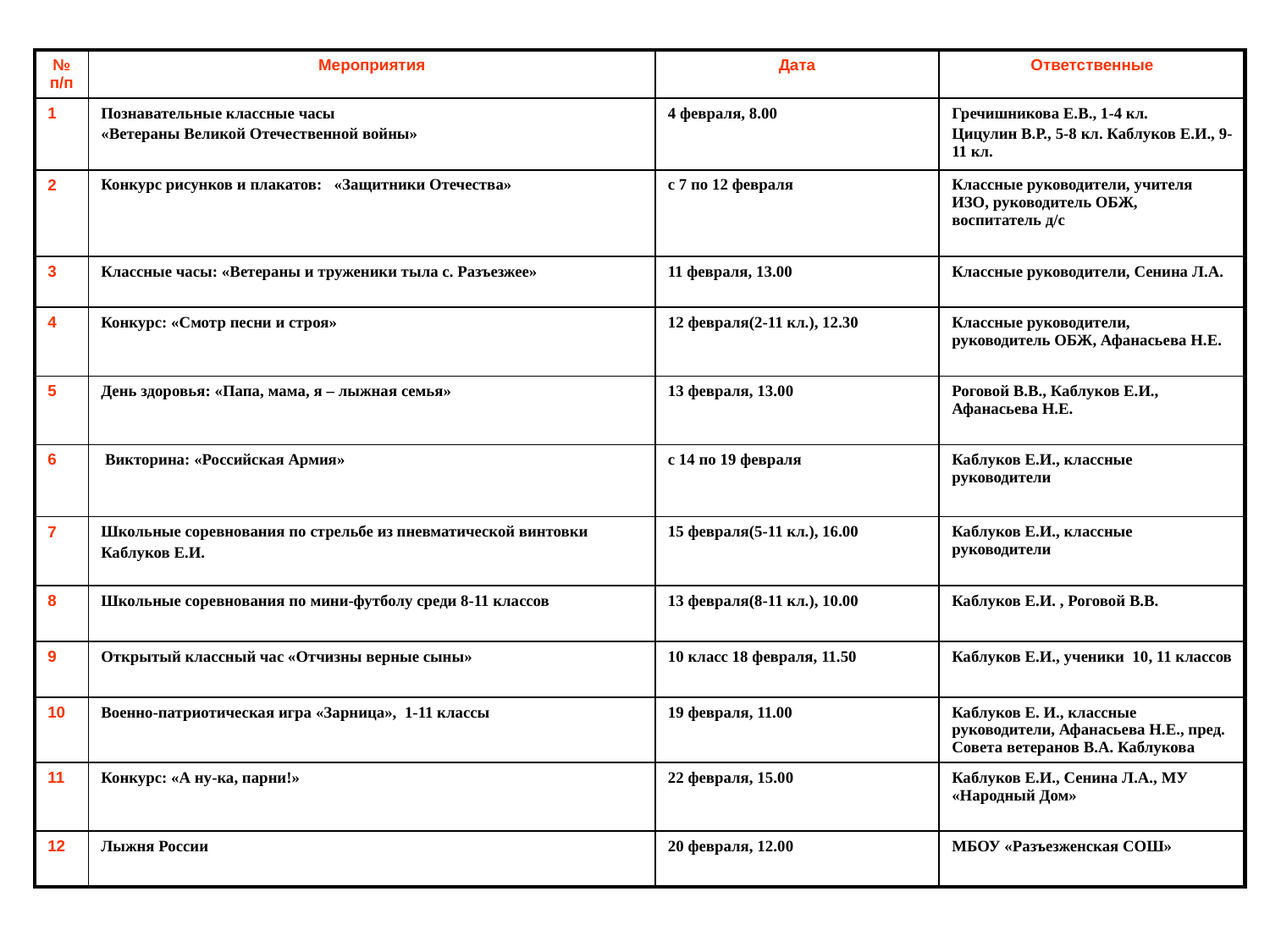

#
| № п/п | Мероприятия | Дата | Ответственные |
| --- | --- | --- | --- |
| 1 | Познавательные классные часы «Ветераны Великой Отечественной войны» | 4 февраля, 8.00 | Гречишникова Е.В., 1-4 кл. Цицулин В.Р., 5-8 кл. Каблуков Е.И., 9-11 кл. |
| 2 | Конкурс рисунков и плакатов: «Защитники Отечества» | с 7 по 12 февраля | Классные руководители, учителя ИЗО, руководитель ОБЖ, воспитатель д/с |
| 3 | Классные часы: «Ветераны и труженики тыла с. Разъезжее» | 11 февраля, 13.00 | Классные руководители, Сенина Л.А. |
| 4 | Конкурс: «Смотр песни и строя» | 12 февраля(2-11 кл.), 12.30 | Классные руководители, руководитель ОБЖ, Афанасьева Н.Е. |
| 5 | День здоровья: «Папа, мама, я – лыжная семья» | 13 февраля, 13.00 | Роговой В.В., Каблуков Е.И., Афанасьева Н.Е. |
| 6 | Викторина: «Российская Армия» | с 14 по 19 февраля | Каблуков Е.И., классные руководители |
| 7 | Школьные соревнования по стрельбе из пневматической винтовки Каблуков Е.И. | 15 февраля(5-11 кл.), 16.00 | Каблуков Е.И., классные руководители |
| 8 | Школьные соревнования по мини-футболу среди 8-11 классов | 13 февраля(8-11 кл.), 10.00 | Каблуков Е.И. , Роговой В.В. |
| 9 | Открытый классный час «Отчизны верные сыны» | 10 класс 18 февраля, 11.50 | Каблуков Е.И., ученики 10, 11 классов |
| 10 | Военно-патриотическая игра «Зарница», 1-11 классы | 19 февраля, 11.00 | Каблуков Е. И., классные руководители, Афанасьева Н.Е., пред. Совета ветеранов В.А. Каблукова |
| 11 | Конкурс: «А ну-ка, парни!» | 22 февраля, 15.00 | Каблуков Е.И., Сенина Л.А., МУ «Народный Дом» |
| 12 | Лыжня России | 20 февраля, 12.00 | МБОУ «Разъезженская СОШ» |